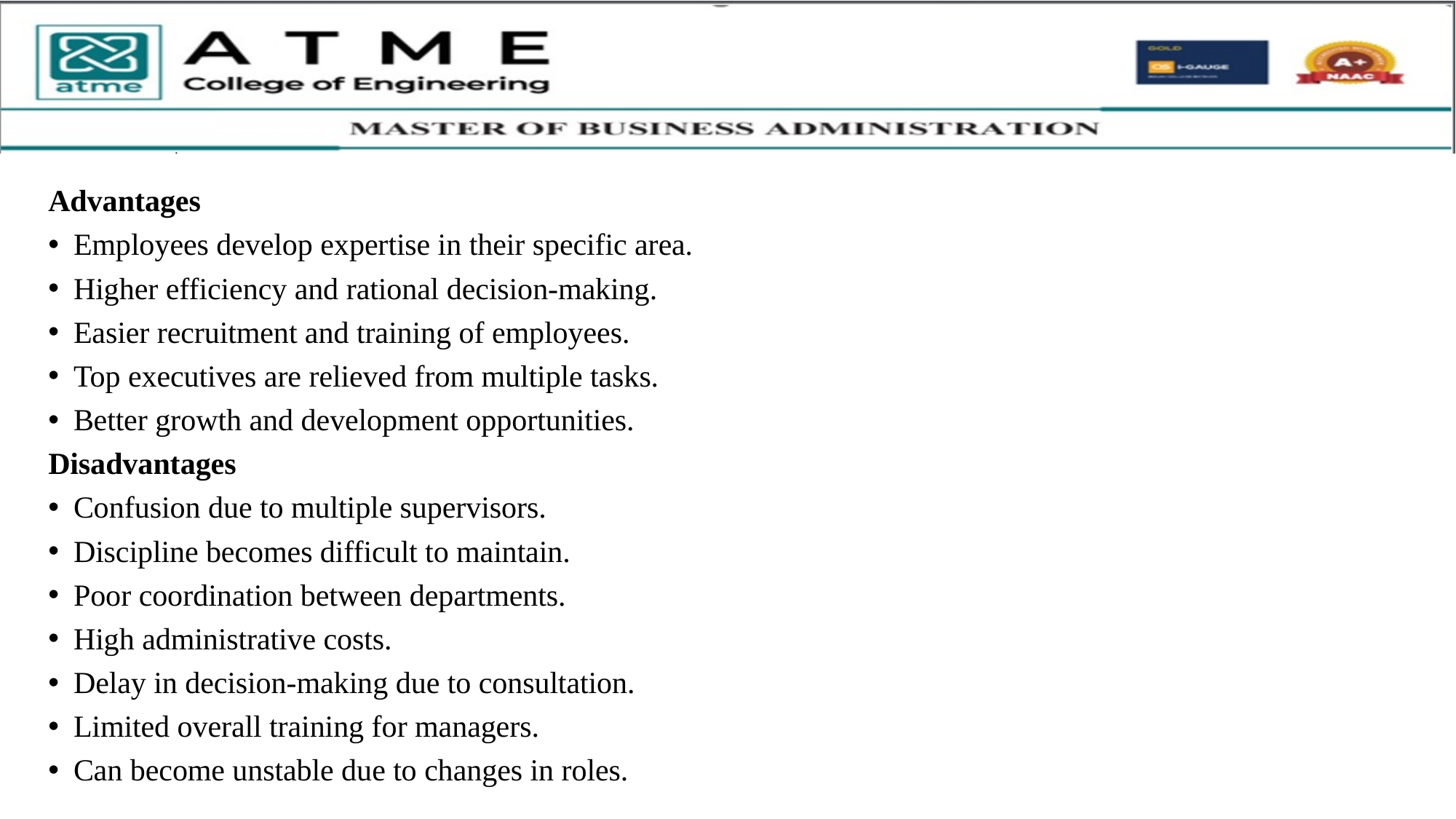

Advantages
Employees develop expertise in their specific area.
Higher efficiency and rational decision-making.
Easier recruitment and training of employees.
Top executives are relieved from multiple tasks.
Better growth and development opportunities.
Disadvantages
Confusion due to multiple supervisors.
Discipline becomes difficult to maintain.
Poor coordination between departments.
High administrative costs.
Delay in decision-making due to consultation.
Limited overall training for managers.
Can become unstable due to changes in roles.